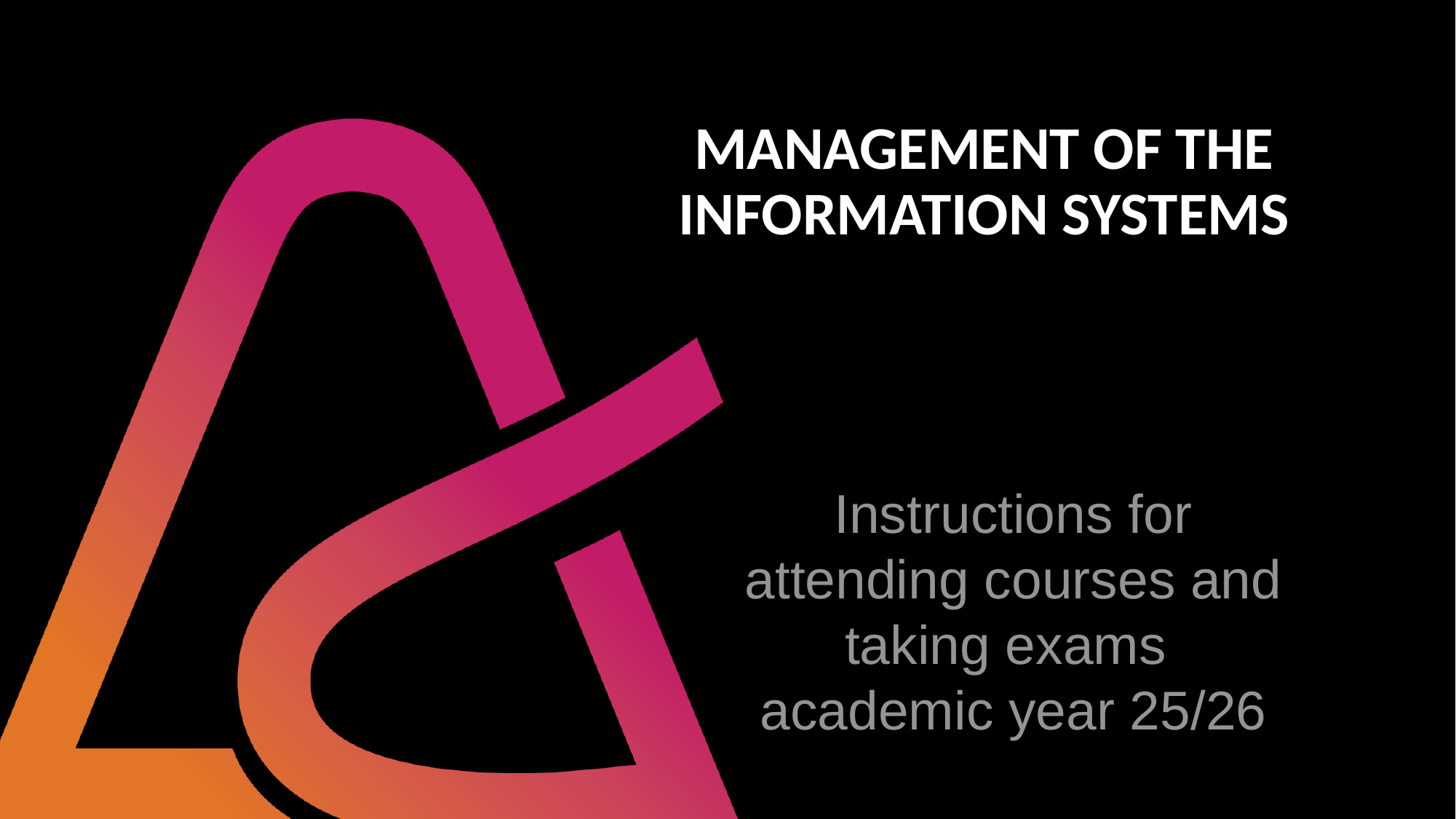

# MANAGEMENT OF THE INFORMATION SYSTEMS
Instructions for attending courses and taking exams
academic year 25/26